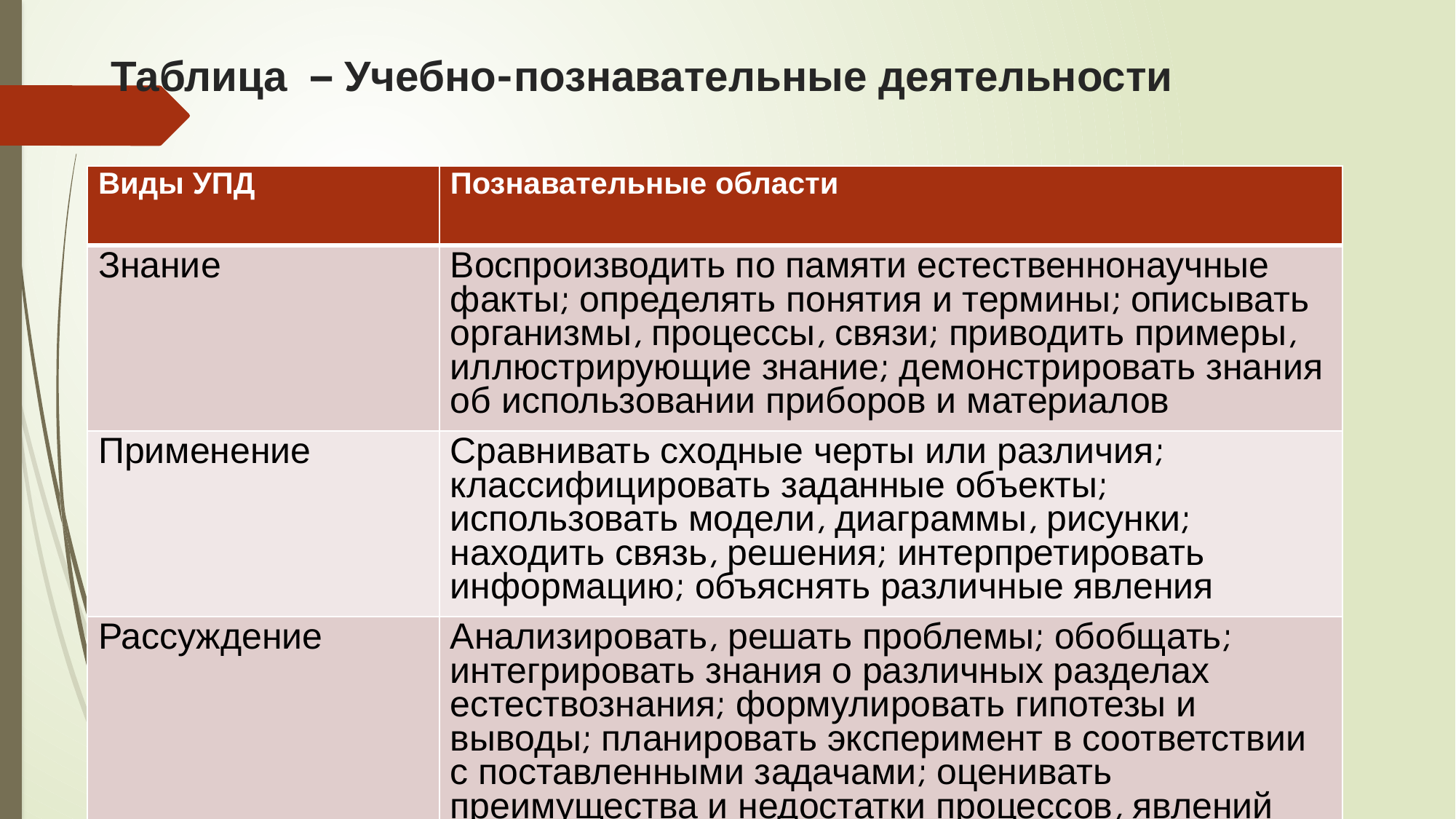

# Таблица  – Учебно-познавательные деятельности
| Виды УПД | Познавательные области |
| --- | --- |
| Знание | Воспроизводить по памяти естественнонаучные факты; определять понятия и термины; описывать организмы, процессы, связи; приводить примеры, иллюстрирующие знание; демонстрировать знания об использовании приборов и материалов |
| Применение | Сравнивать сходные черты или различия; классифицировать заданные объекты; использовать модели, диаграммы, рисунки; находить связь, решения; интерпретировать информацию; объяснять различные явления |
| Рассуждение | Анализировать, решать проблемы; обобщать; интегрировать знания о различных разделах естествознания; формулировать гипотезы и выводы; планировать эксперимент в соответствии с поставленными задачами; оценивать преимущества и недостатки процессов, явлений |